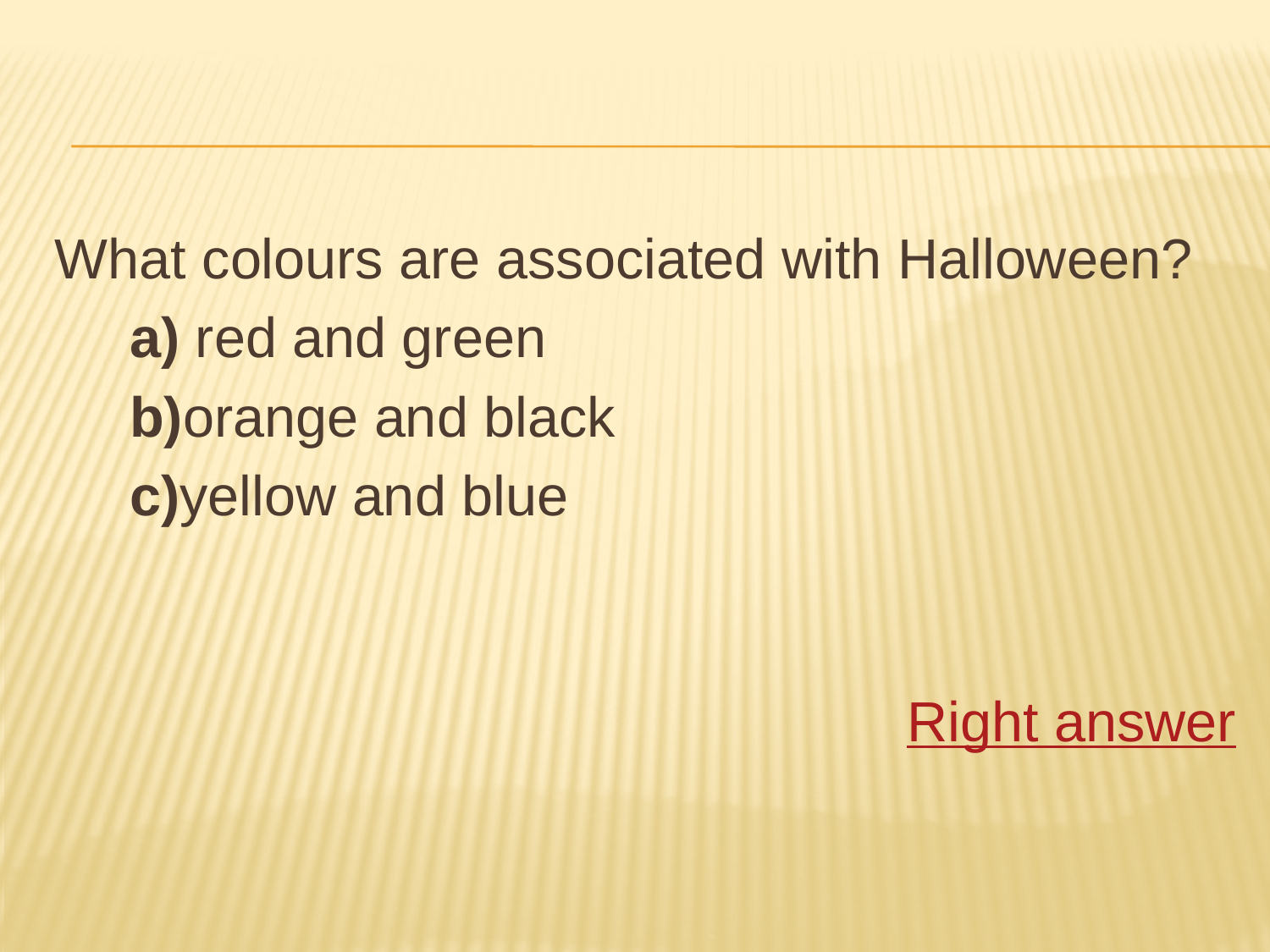

#
What colours are associated with Halloween?
a) red and green
b)orange and black
c)yellow and blue

Right answer